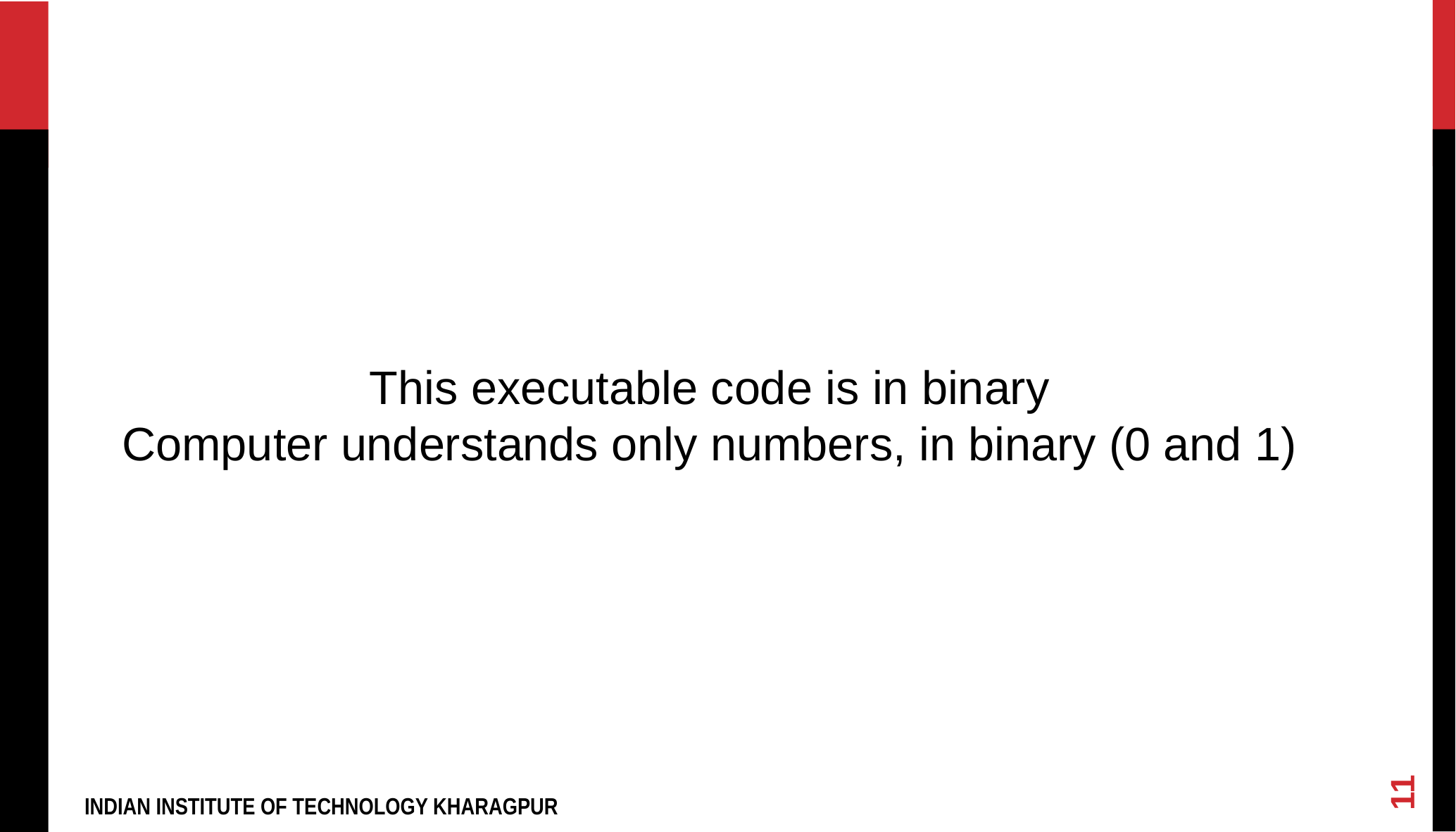

This executable code is in binary
Computer understands only numbers, in binary (0 and 1)
11
INDIAN INSTITUTE OF TECHNOLOGY KHARAGPUR